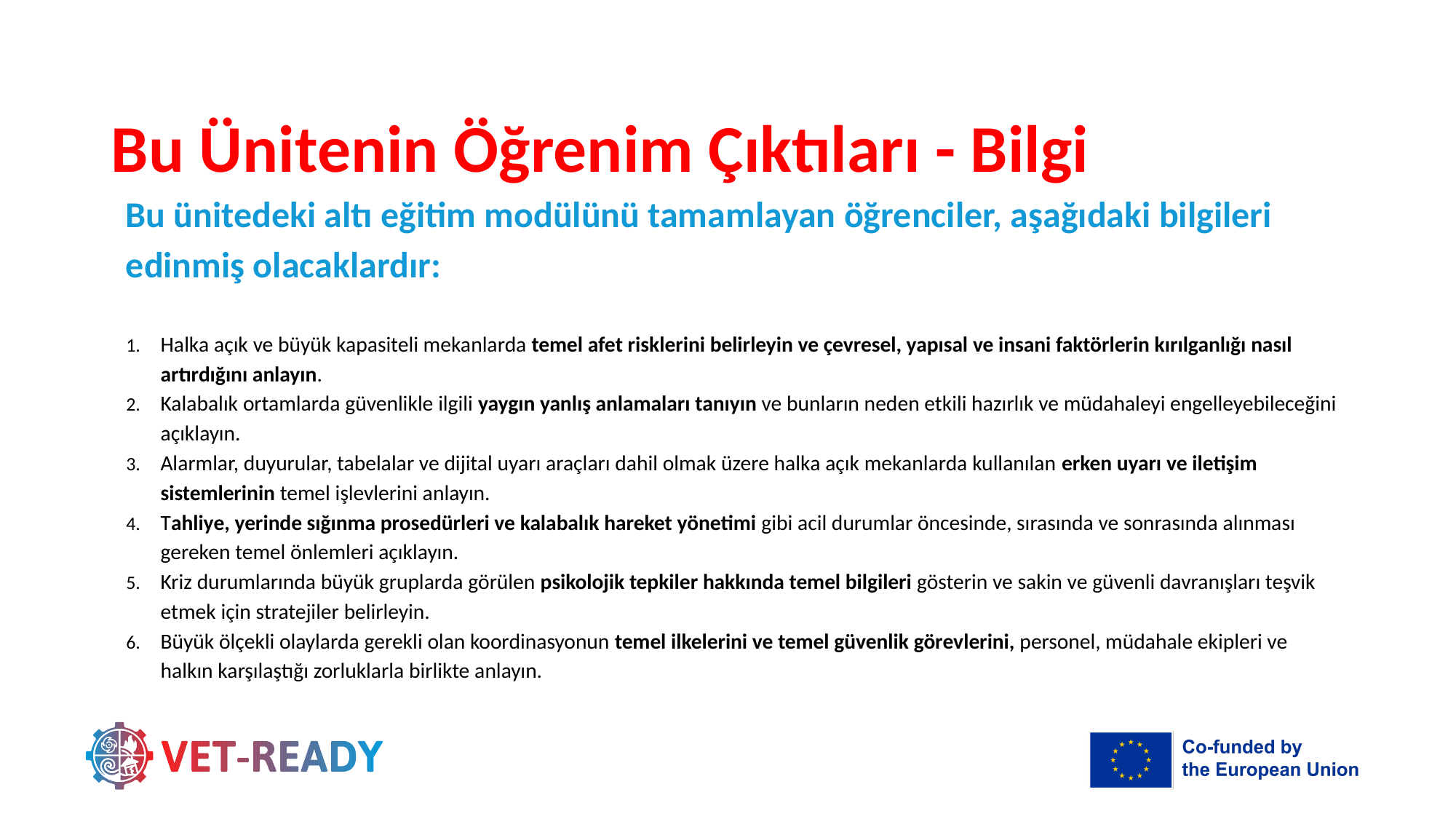

# Bu Ünitenin Öğrenim Çıktıları - Bilgi
Bu ünitedeki altı eğitim modülünü tamamlayan öğrenciler, aşağıdaki bilgileri edinmiş olacaklardır:
Halka açık ve büyük kapasiteli mekanlarda temel afet risklerini belirleyin ve çevresel, yapısal ve insani faktörlerin kırılganlığı nasıl artırdığını anlayın.
Kalabalık ortamlarda güvenlikle ilgili yaygın yanlış anlamaları tanıyın ve bunların neden etkili hazırlık ve müdahaleyi engelleyebileceğini açıklayın.
Alarmlar, duyurular, tabelalar ve dijital uyarı araçları dahil olmak üzere halka açık mekanlarda kullanılan erken uyarı ve iletişim sistemlerinin temel işlevlerini anlayın.
Tahliye, yerinde sığınma prosedürleri ve kalabalık hareket yönetimi gibi acil durumlar öncesinde, sırasında ve sonrasında alınması gereken temel önlemleri açıklayın.
Kriz durumlarında büyük gruplarda görülen psikolojik tepkiler hakkında temel bilgileri gösterin ve sakin ve güvenli davranışları teşvik etmek için stratejiler belirleyin.
Büyük ölçekli olaylarda gerekli olan koordinasyonun temel ilkelerini ve temel güvenlik görevlerini, personel, müdahale ekipleri ve halkın karşılaştığı zorluklarla birlikte anlayın.